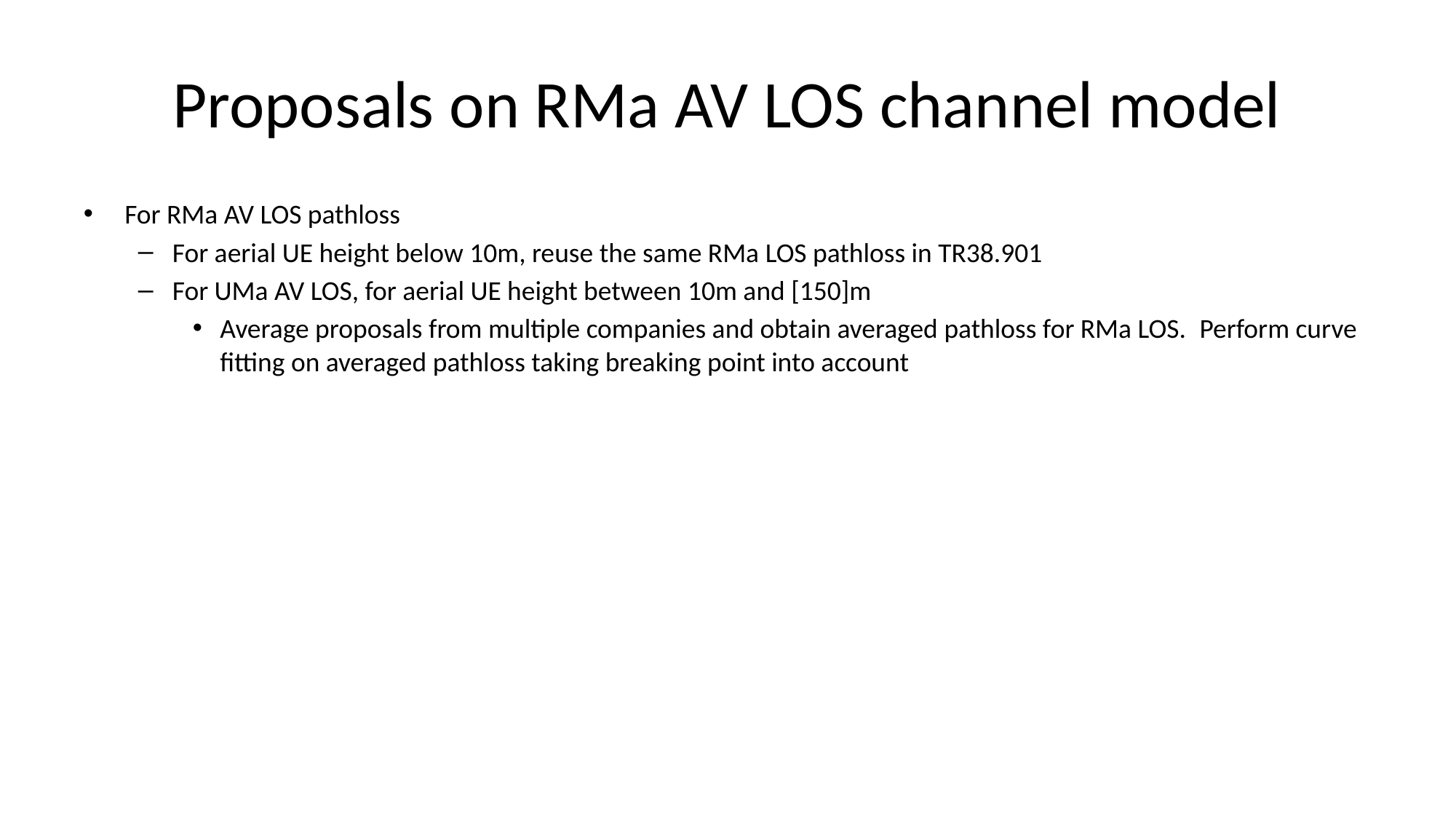

# Proposals on RMa AV LOS channel model
For RMa AV LOS pathloss
For aerial UE height below 10m, reuse the same RMa LOS pathloss in TR38.901
For UMa AV LOS, for aerial UE height between 10m and [150]m
Average proposals from multiple companies and obtain averaged pathloss for RMa LOS.  Perform curve fitting on averaged pathloss taking breaking point into account